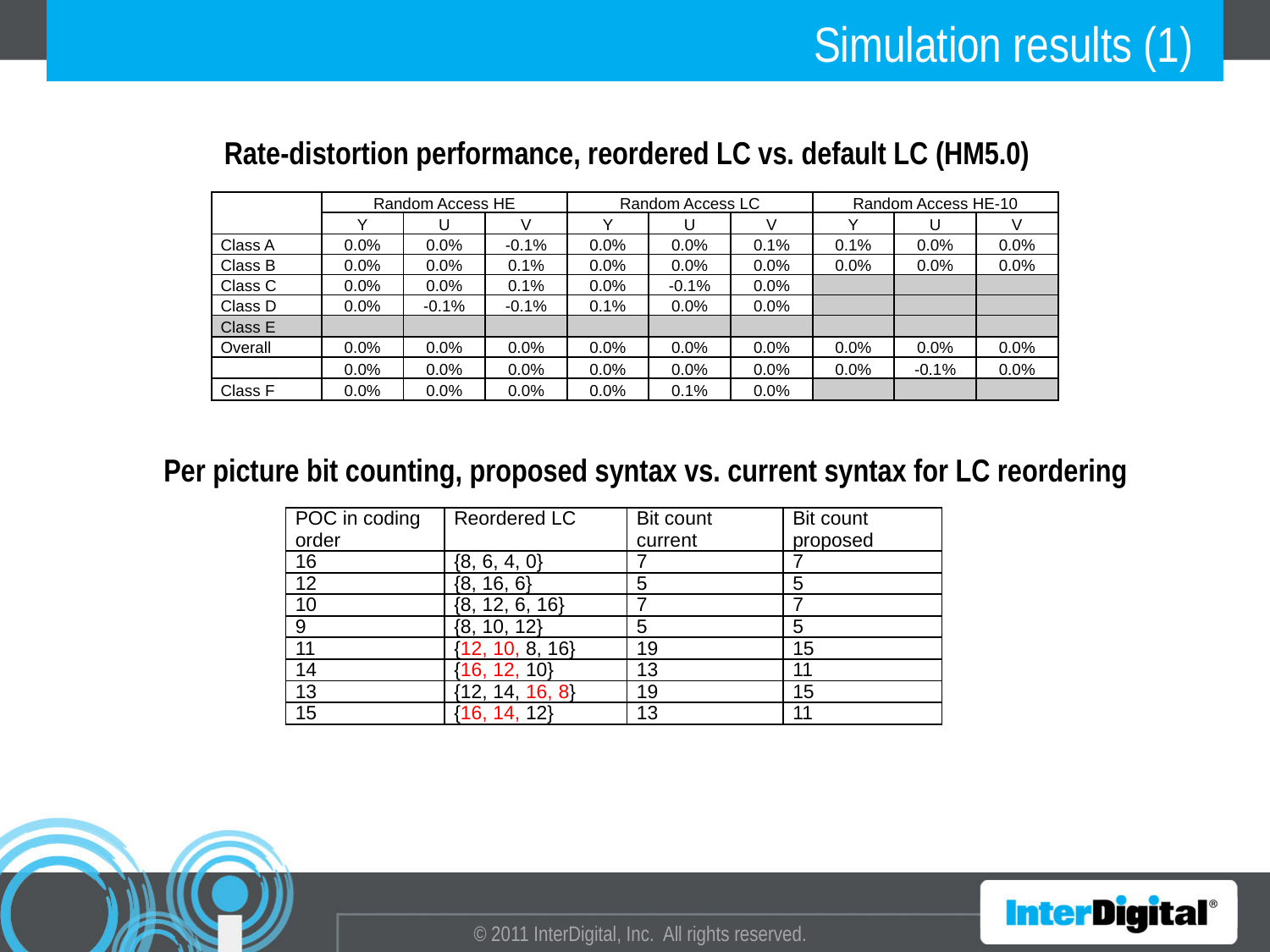

# Simulation results (1)
Rate-distortion performance, reordered LC vs. default LC (HM5.0)
|  | Random Access HE |  |  | Random Access LC |  |  | Random Access HE-10 |  |  |
| --- | --- | --- | --- | --- | --- | --- | --- | --- | --- |
|  | Y | U | V | Y | U | V | Y | U | V |
| Class A | 0.0% | 0.0% | -0.1% | 0.0% | 0.0% | 0.1% | 0.1% | 0.0% | 0.0% |
| Class B | 0.0% | 0.0% | 0.1% | 0.0% | 0.0% | 0.0% | 0.0% | 0.0% | 0.0% |
| Class C | 0.0% | 0.0% | 0.1% | 0.0% | -0.1% | 0.0% |  |  |  |
| Class D | 0.0% | -0.1% | -0.1% | 0.1% | 0.0% | 0.0% |  |  |  |
| Class E |  |  |  |  |  |  |  |  |  |
| Overall | 0.0% | 0.0% | 0.0% | 0.0% | 0.0% | 0.0% | 0.0% | 0.0% | 0.0% |
|  | 0.0% | 0.0% | 0.0% | 0.0% | 0.0% | 0.0% | 0.0% | -0.1% | 0.0% |
| Class F | 0.0% | 0.0% | 0.0% | 0.0% | 0.1% | 0.0% |  |  |  |
Per picture bit counting, proposed syntax vs. current syntax for LC reordering
| POC in coding order | Reordered LC | Bit count current | Bit count proposed |
| --- | --- | --- | --- |
| 16 | {8, 6, 4, 0} | 7 | 7 |
| 12 | {8, 16, 6} | 5 | 5 |
| 10 | {8, 12, 6, 16} | 7 | 7 |
| 9 | {8, 10, 12} | 5 | 5 |
| 11 | {12, 10, 8, 16} | 19 | 15 |
| 14 | {16, 12, 10} | 13 | 11 |
| 13 | {12, 14, 16, 8} | 19 | 15 |
| 15 | {16, 14, 12} | 13 | 11 |